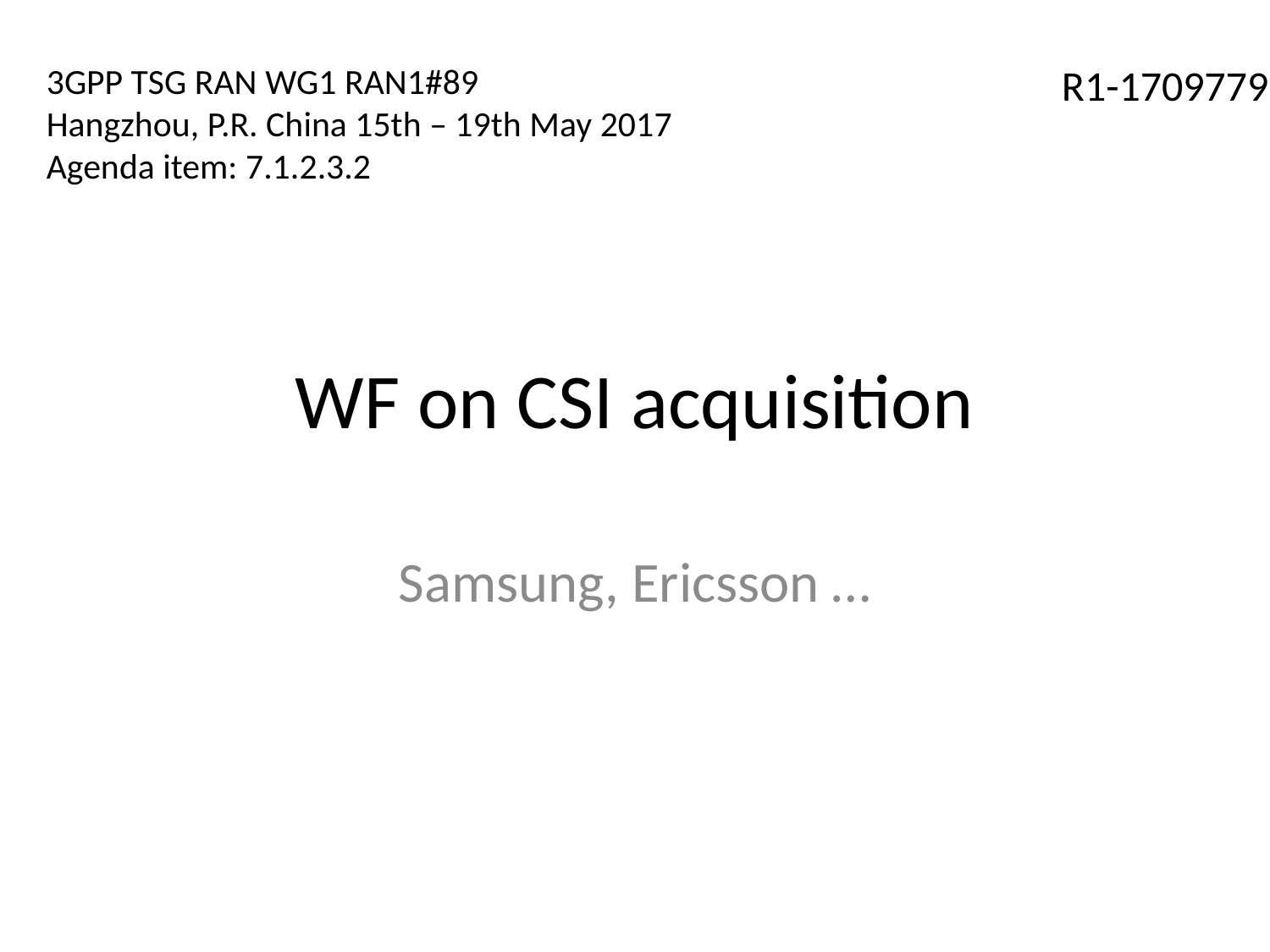

3GPP TSG RAN WG1 RAN1#89
Hangzhou, P.R. China 15th – 19th May 2017
Agenda item: 7.1.2.3.2
R1-1709779
# WF on CSI acquisition
Samsung, Ericsson …